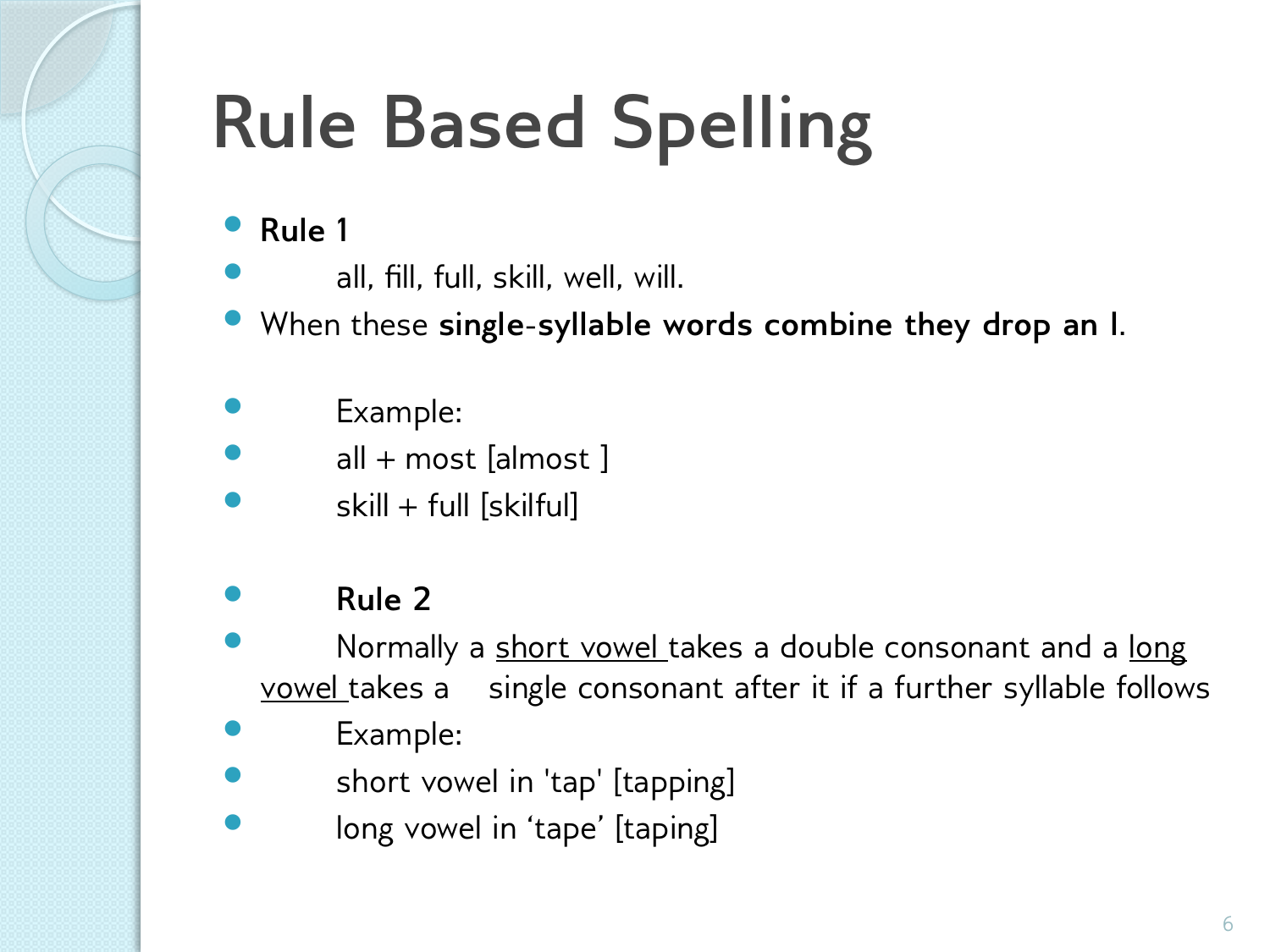

# Rule Based Spelling
Rule 1
	all, fill, full, skill, well, will.
When these single-syllable words combine they drop an l.
	Example:
	all + most [almost ]
	skill + full [skilful]

	Rule 2
	Normally a short vowel takes a double consonant and a long vowel takes a 	single consonant after it if a further syllable follows
	Example:
	short vowel in 'tap' [tapping]
	long vowel in ‘tape’ [taping]

6